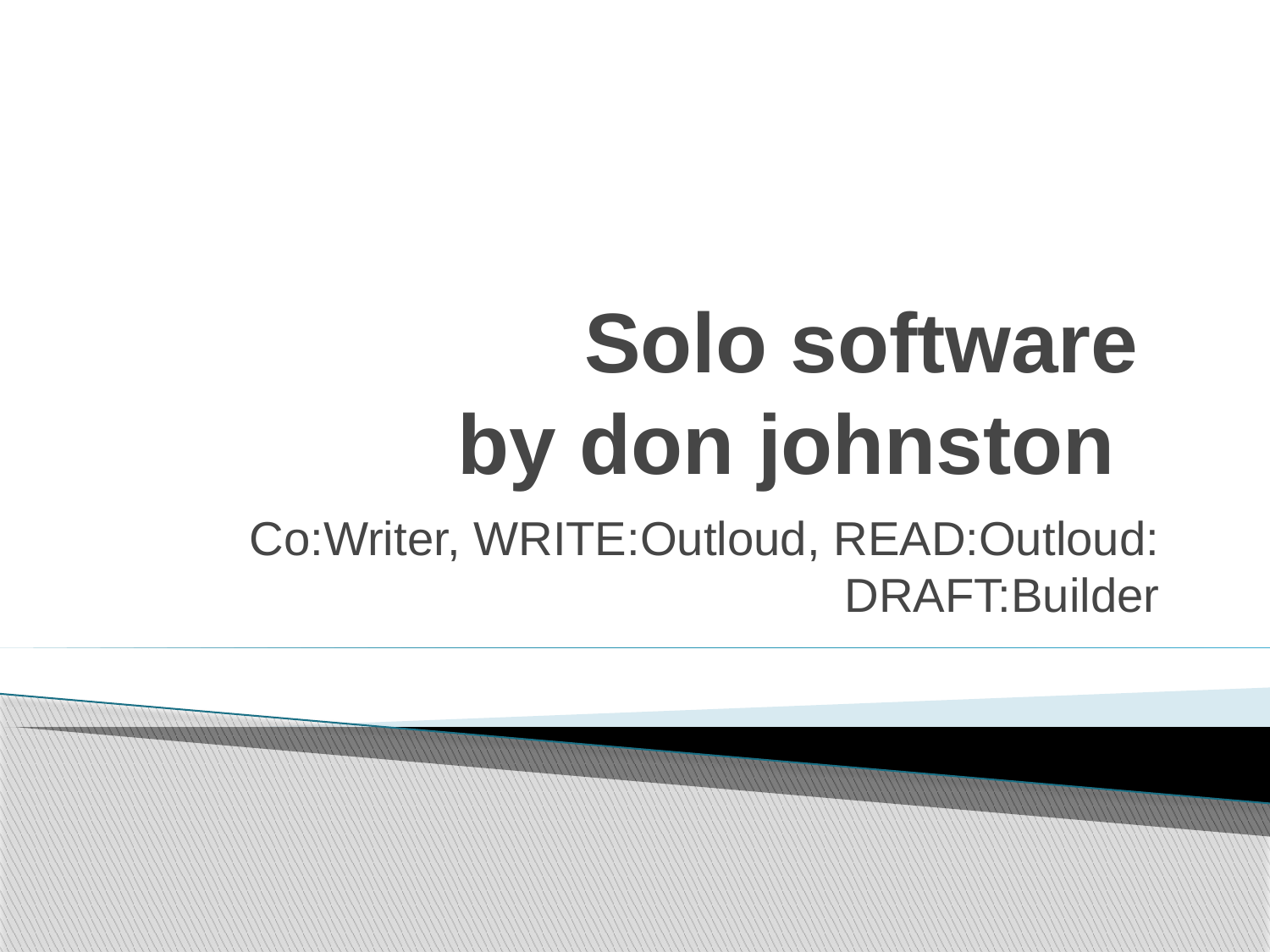

# Solo software by don johnston
Co:Writer, WRITE:Outloud, READ:Outloud: DRAFT:Builder